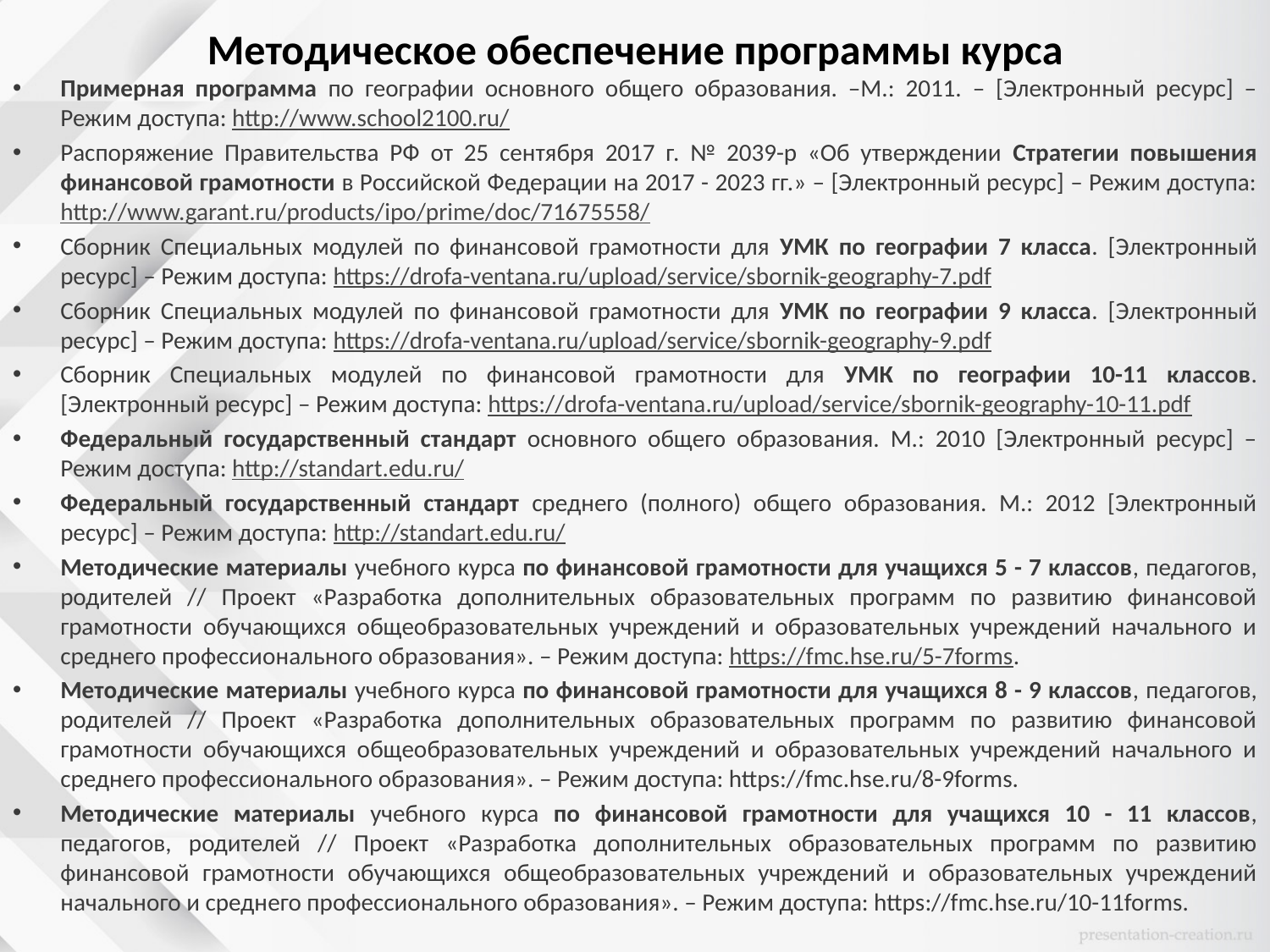

# Методическое обеспечение программы курса
Примерная программа по географии основного общего образования. –М.: 2011. – [Электронный ресурс] – Режим доступа: http://www.school2100.ru/
Распоряжение Правительства РФ от 25 сентября 2017 г. № 2039-р «Об утверждении Стратегии повышения финансовой грамотности в Российской Федерации на 2017 - 2023 гг.» – [Электронный ресурс] – Режим доступа: http://www.garant.ru/products/ipo/prime/doc/71675558/
Сборник Специальных модулей по финансовой грамотности для УМК по географии 7 класса. [Электронный ресурс] – Режим доступа: https://drofa-ventana.ru/upload/service/sbornik-geography-7.pdf
Сборник Специальных модулей по финансовой грамотности для УМК по географии 9 класса. [Электронный ресурс] – Режим доступа: https://drofa-ventana.ru/upload/service/sbornik-geography-9.pdf
Сборник Специальных модулей по финансовой грамотности для УМК по географии 10-11 классов. [Электронный ресурс] – Режим доступа: https://drofa-ventana.ru/upload/service/sbornik-geography-10-11.pdf
Федеральный государственный стандарт основного общего образования. М.: 2010 [Электронный ресурс] – Режим доступа: http://standart.edu.ru/
Федеральный государственный стандарт среднего (полного) общего образования. М.: 2012 [Электронный ресурс] – Режим доступа: http://standart.edu.ru/
Методические материалы учебного курса по финансовой грамотности для учащихся 5 - 7 классов, педагогов, родителей // Проект «Разработка дополнительных образовательных программ по развитию финансовой грамотности обучающихся общеобразовательных учреждений и образовательных учреждений начального и среднего профессионального образования». – Режим доступа: https://fmc.hse.ru/5-7forms.
Методические материалы учебного курса по финансовой грамотности для учащихся 8 - 9 классов, педагогов, родителей // Проект «Разработка дополнительных образовательных программ по развитию финансовой грамотности обучающихся общеобразовательных учреждений и образовательных учреждений начального и среднего профессионального образования». – Режим доступа: https://fmc.hse.ru/8-9forms.
Методические материалы учебного курса по финансовой грамотности для учащихся 10 - 11 классов, педагогов, родителей // Проект «Разработка дополнительных образовательных программ по развитию финансовой грамотности обучающихся общеобразовательных учреждений и образовательных учреждений начального и среднего профессионального образования». – Режим доступа: https://fmc.hse.ru/10-11forms.